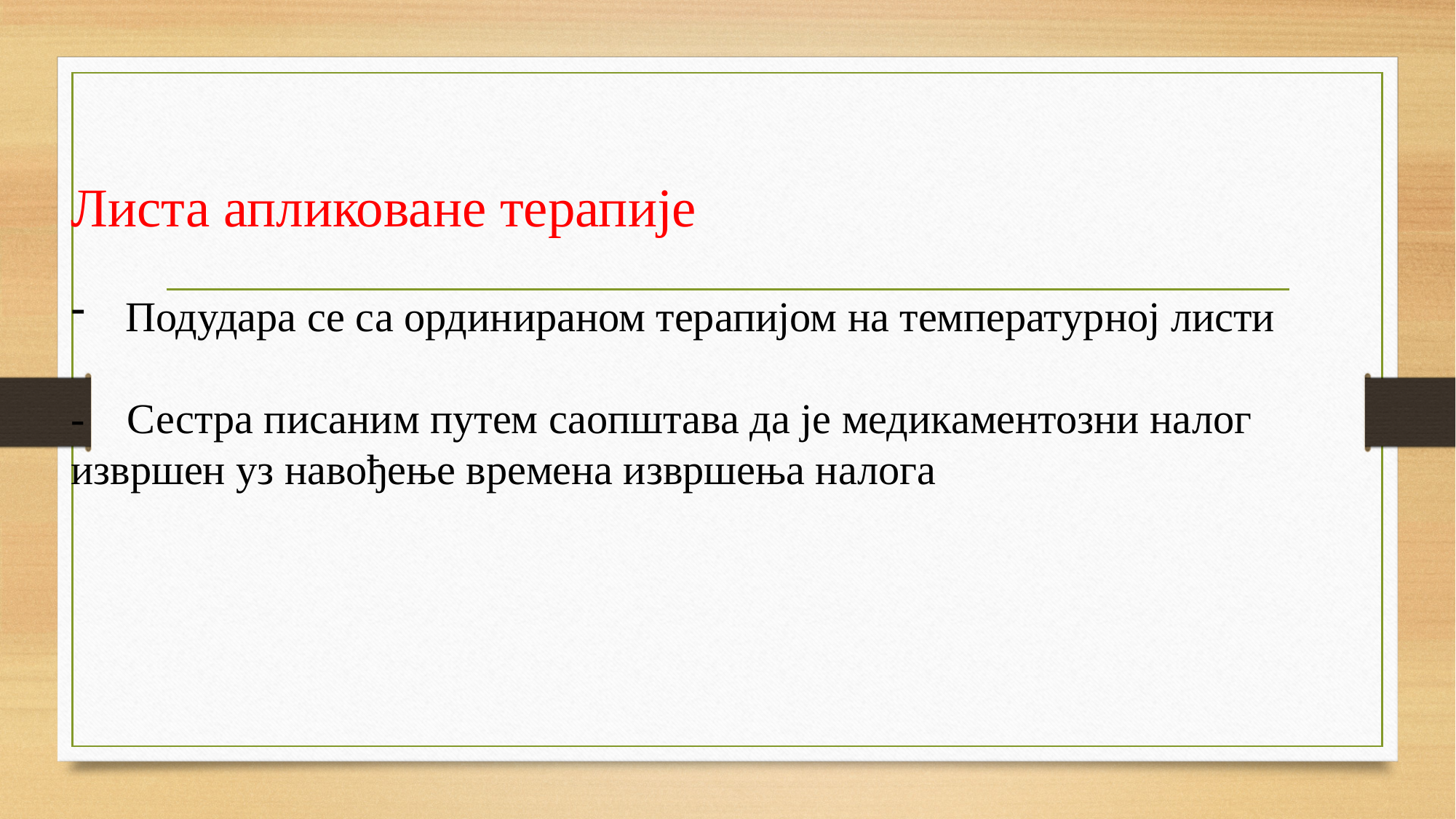

Листа апликоване терапије

Подудара се са ординираном терапијом на температурној листи

-    Сестра писаним путем саопштава да је медикаментозни налог
извршен уз навођење времена извршења налога